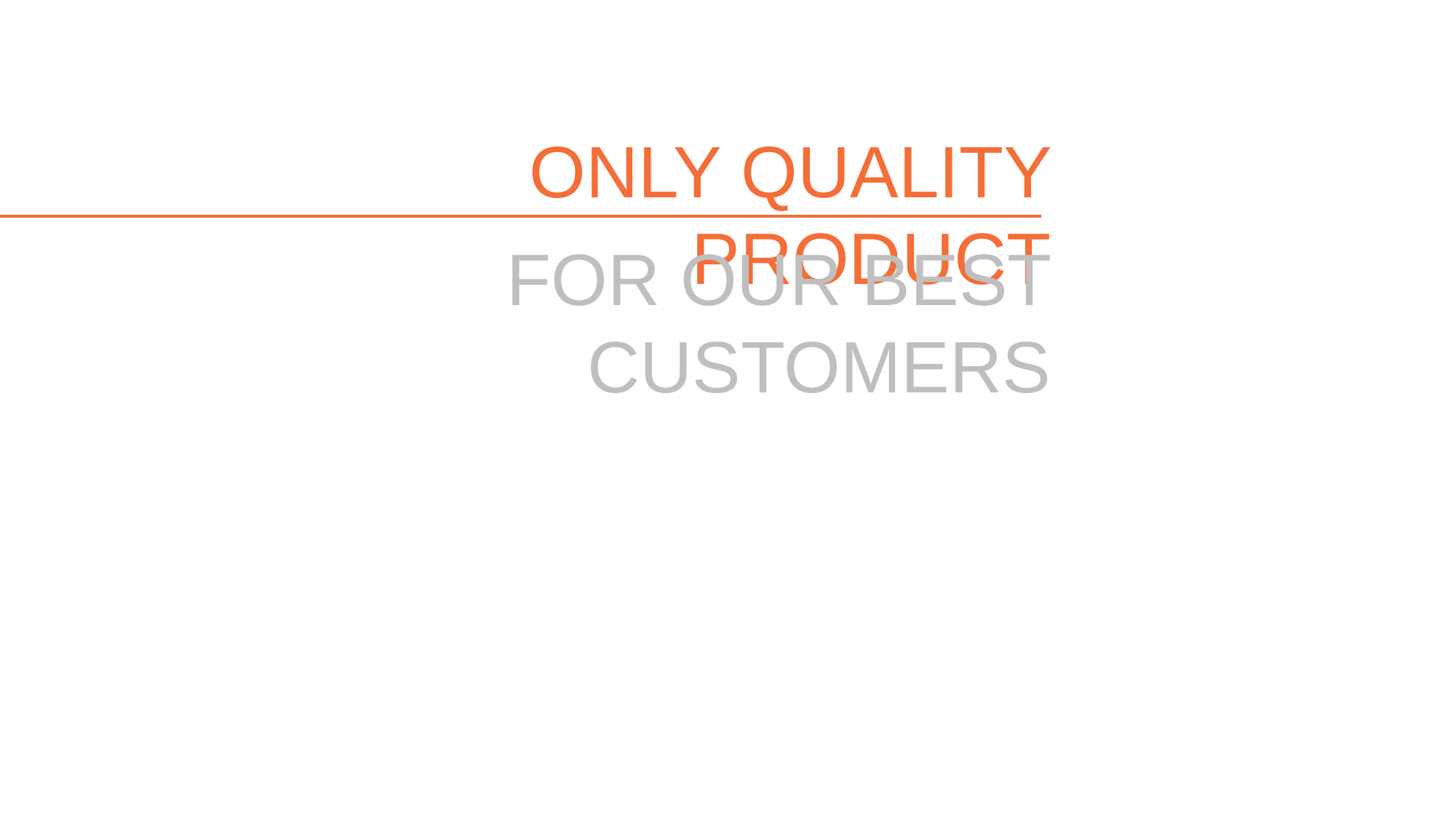

ONLY QUALITY PRODUCT
FOR OUR BEST CUSTOMERS